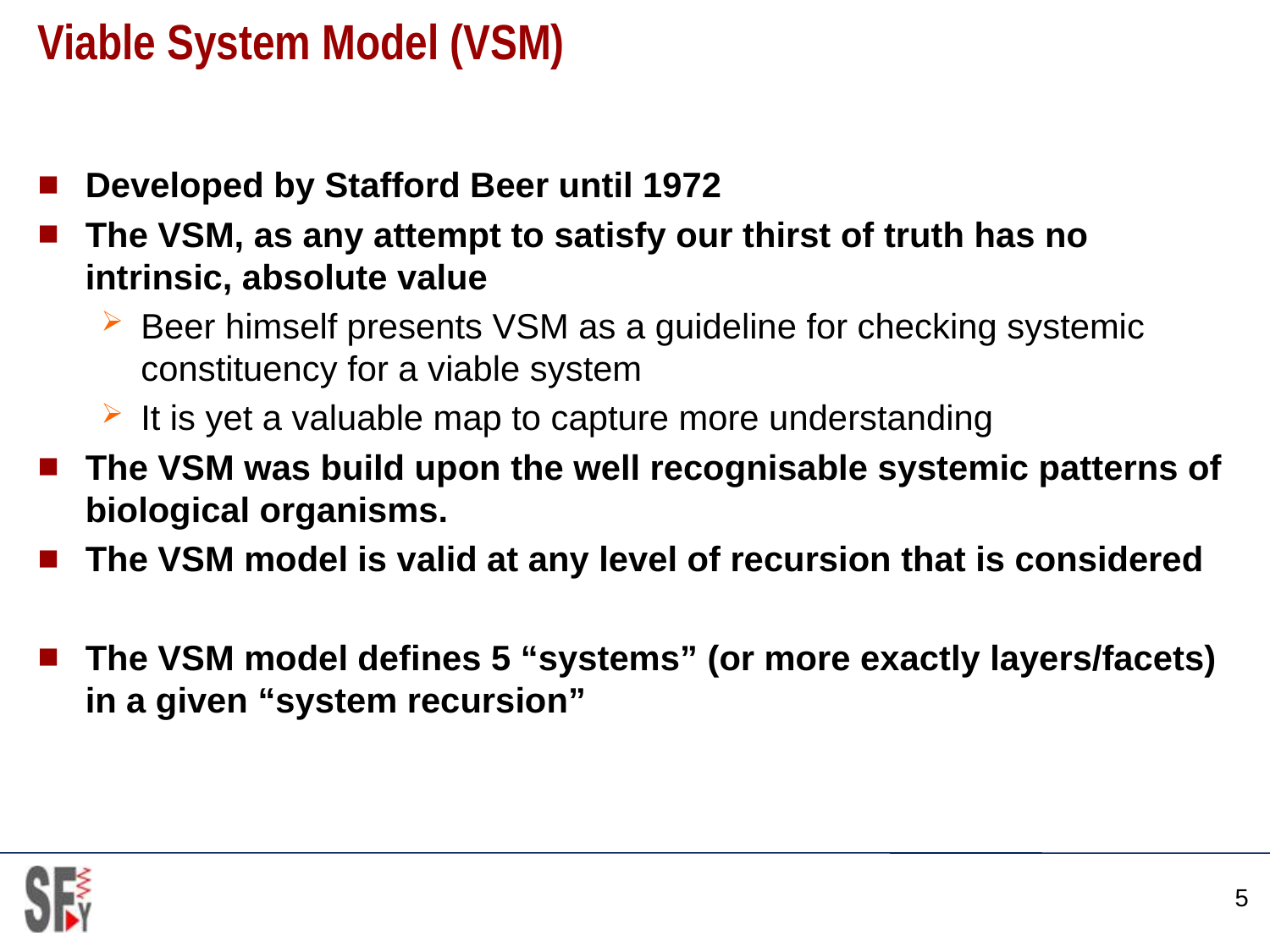

# Viable System Model (VSM)
Developed by Stafford Beer until 1972
The VSM, as any attempt to satisfy our thirst of truth has no intrinsic, absolute value
Beer himself presents VSM as a guideline for checking systemic constituency for a viable system
It is yet a valuable map to capture more understanding
The VSM was build upon the well recognisable systemic patterns of biological organisms.
The VSM model is valid at any level of recursion that is considered

The VSM model defines 5 “systems” (or more exactly layers/facets) in a given “system recursion”
5